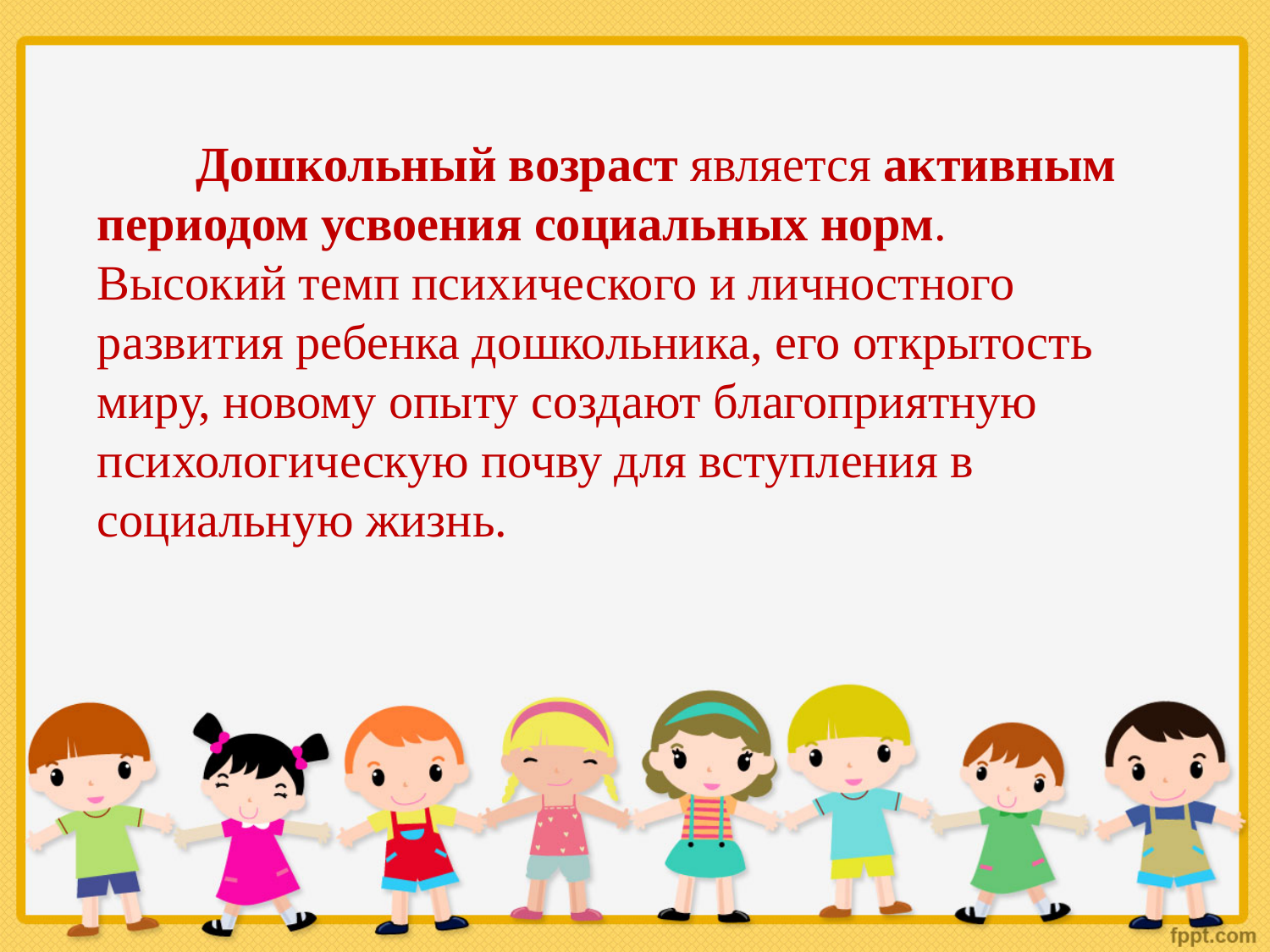

Дошкольный возраст является активным периодом усвоения социальных норм.
Высокий темп психического и личностного развития ребенка дошкольника, его открытость миру, новому опыту создают благоприятную психологическую почву для вступления в социальную жизнь.